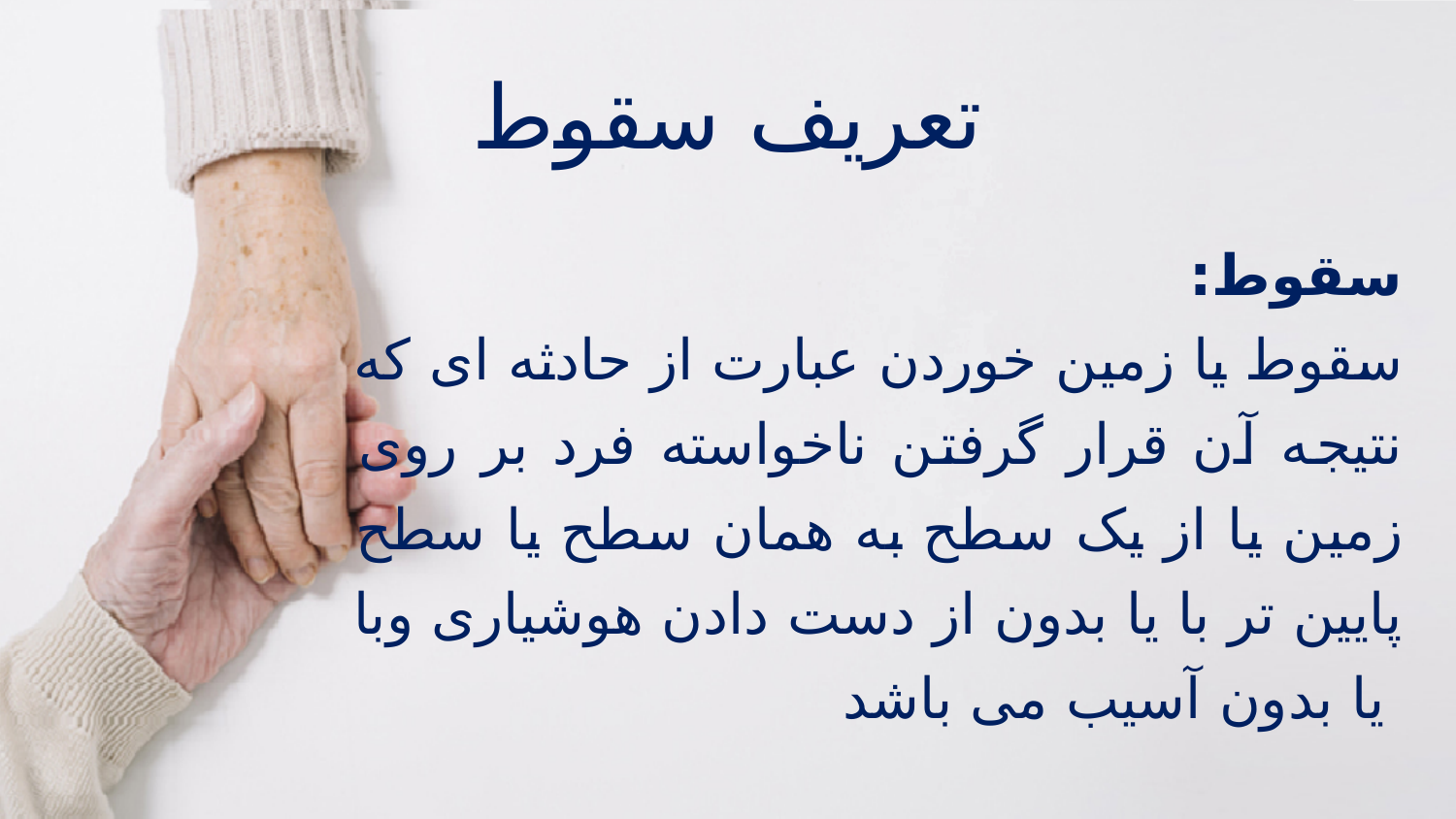

# تعریف سقوط
سقوط:
سقوط یا زمین خوردن عبارت از حادثه ای که نتیجه آن قرار گرفتن ناخواسته فرد بر روی زمین یا از یک سطح به همان سطح یا سطح پایین تر با یا بدون از دست دادن هوشیاری وبا  یا بدون آسیب می باشد